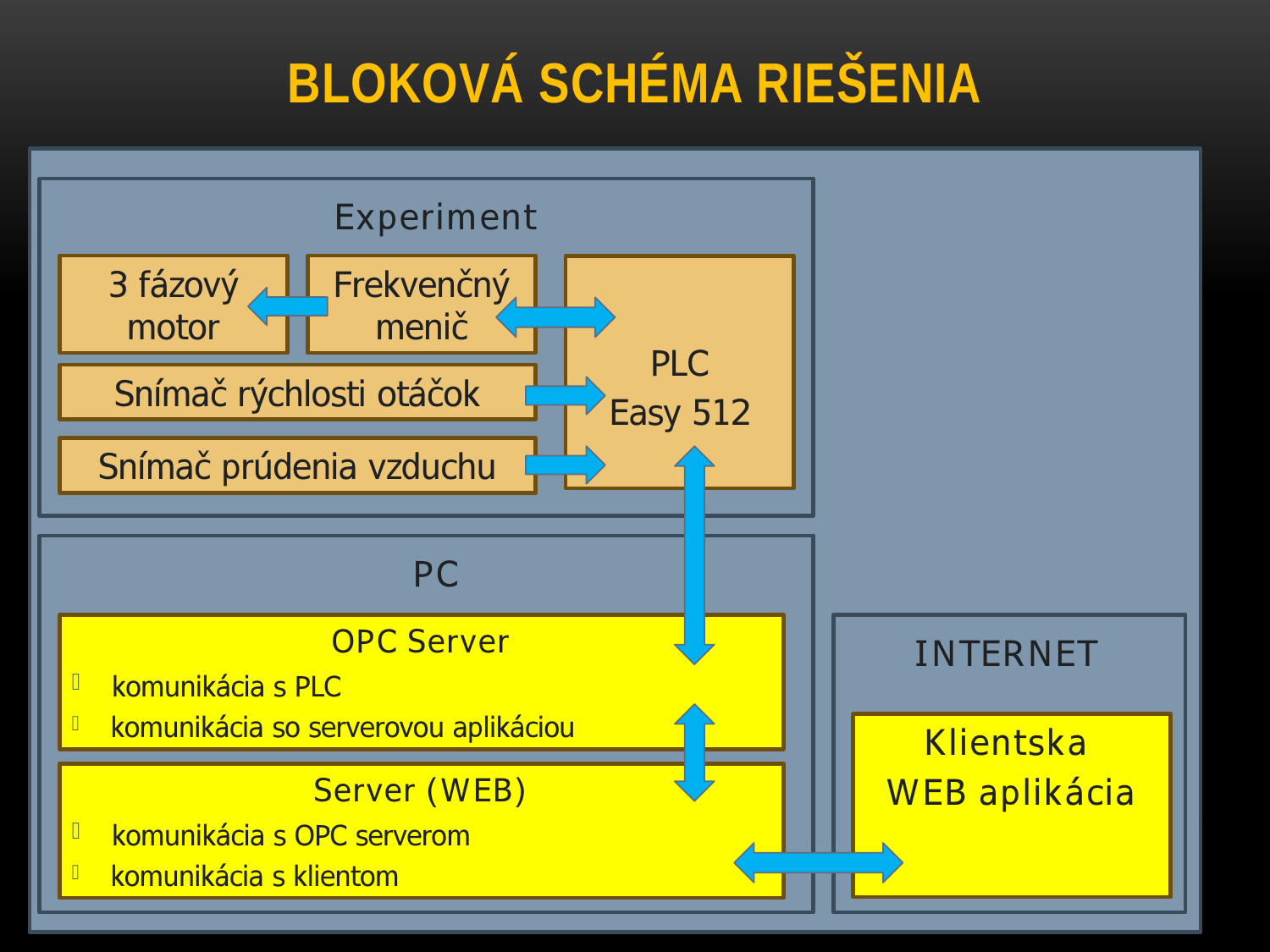

# Bloková schéma riešenia

Experiment
3 fázový motor
Frekvenčný menič

PLC
Easy 512

Snímač rýchlosti otáčok

Snímač prúdenia vzduchu

PC
OPC Server
 komunikácia s PLC
 komunikácia so serverovou aplikáciou

INTERNET
Klientska
WEB aplikácia

Server (WEB)
 komunikácia s OPC serverom
 komunikácia s klientom